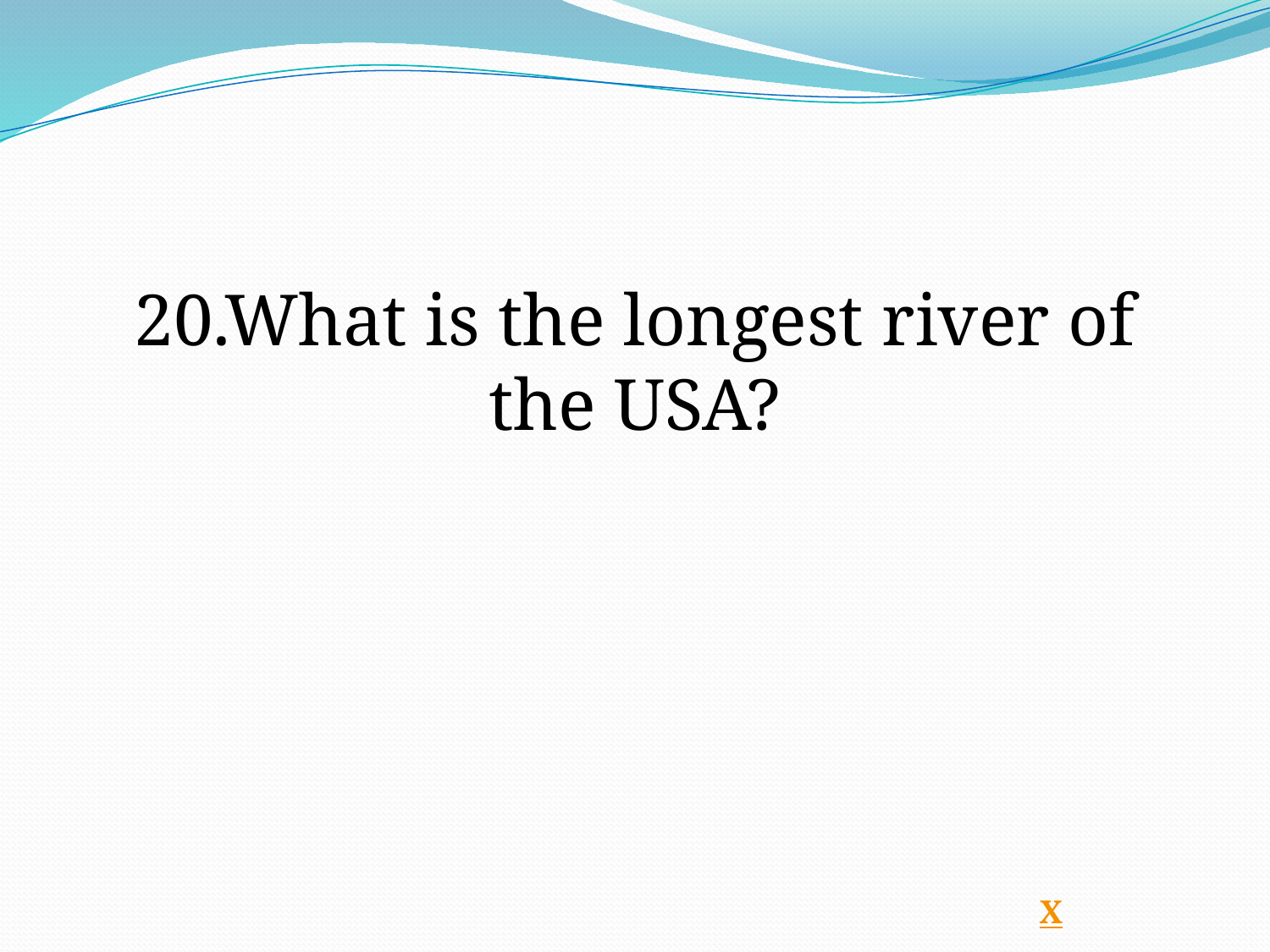

20.What is the longest river of the USA?
Х